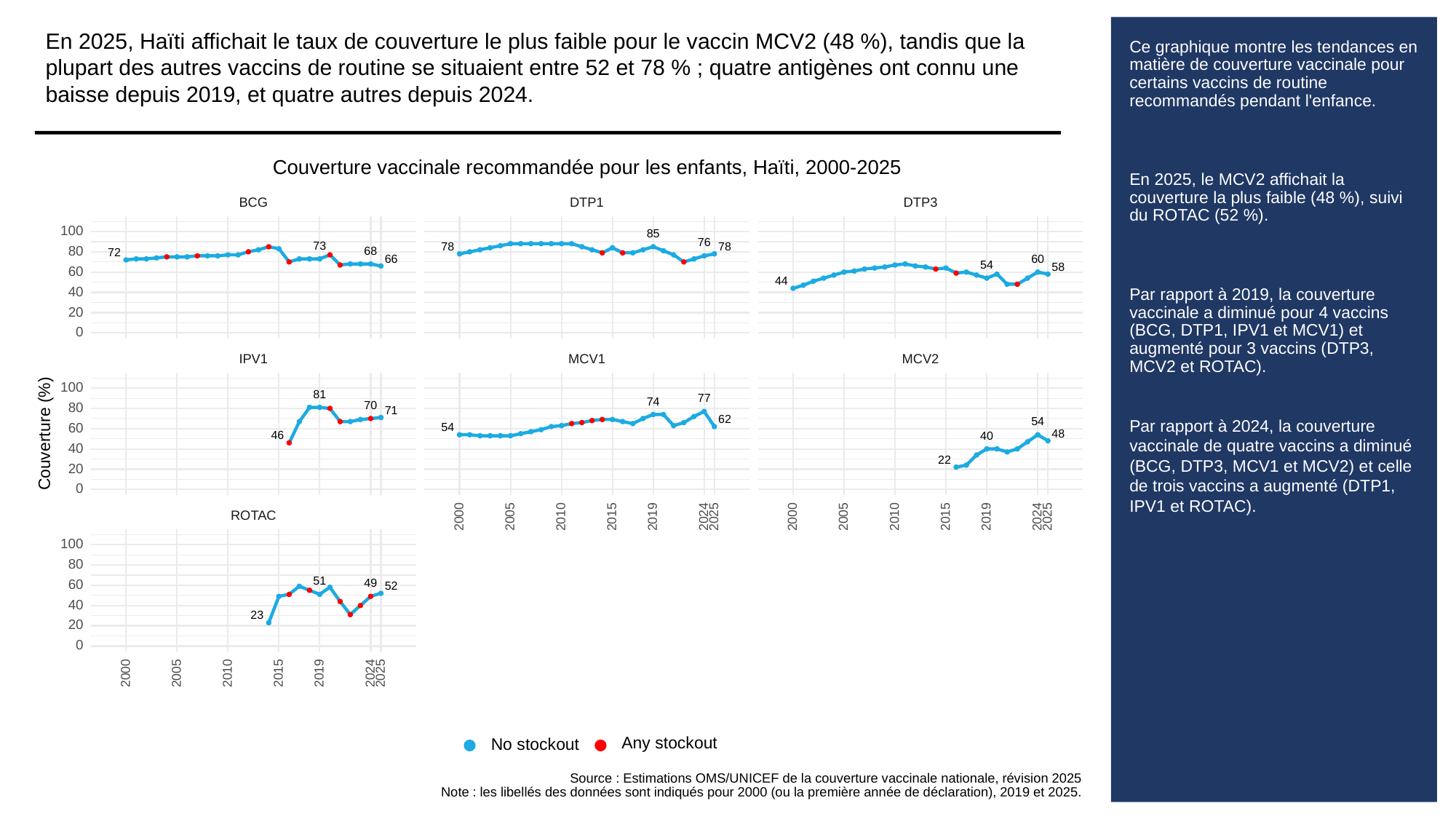

En 2025, Haïti affichait le taux de couverture le plus faible pour le vaccin MCV2 (48 %), tandis que la plupart des autres vaccins de routine se situaient entre 52 et 78 % ; quatre antigènes ont connu une baisse depuis 2019, et quatre autres depuis 2024.
# Ce graphique montre les tendances en matière de couverture vaccinale pour certains vaccins de routine recommandés pendant l'enfance.

En 2025, le MCV2 affichait la couverture la plus faible (48 %), suivi du ROTAC (52 %).

Par rapport à 2019, la couverture vaccinale a diminué pour 4 vaccins (BCG, DTP1, IPV1 et MCV1) et augmenté pour 3 vaccins (DTP3, MCV2 et ROTAC).

Par rapport à 2024, la couverture vaccinale de quatre vaccins a diminué (BCG, DTP3, MCV1 et MCV2) et celle de trois vaccins a augmenté (DTP1, IPV1 et ROTAC).

Couverture vaccinale recommandée pour les enfants, Haïti, 2000-2025
BCG
DTP3
DTP1

100
85

76

73
78
78

80

68

72

66
60

54

58

60

44

40

20

0

MCV1
MCV2
IPV1

100

81
77
74

70
80

71

62

54

60
54

Couverture (%)

48

46
40

40

22

20

0

ROTAC
2000
2005
2010
2015
2019
2024
2025
2000
2005
2010
2015
2019
2024
2025

100

80

51
49
60
52

40

23

20

0

2000
2005
2010
2015
2019
2024
2025
Any stockout
No stockout

Source : Estimations OMS/UNICEF de la couverture vaccinale nationale, révision 2025
Note : les libellés des données sont indiqués pour 2000 (ou la première année de déclaration), 2019 et 2025.